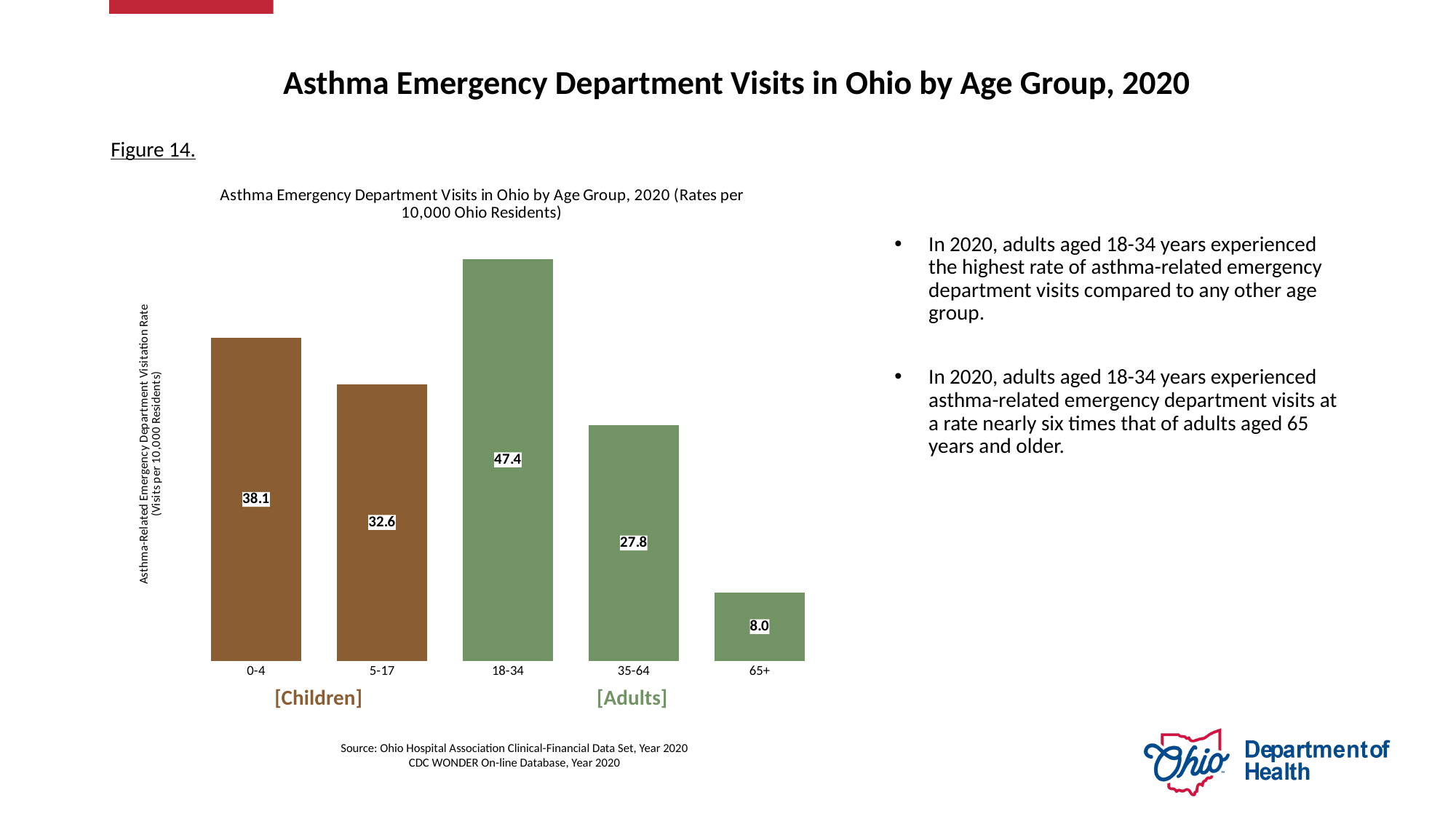

# Asthma Emergency Department Visits in Ohio by Age Group, 2020
Figure 14.

### Chart: Asthma Emergency Department Visits in Ohio by Age Group, 2020 (Rates per 10,000 Ohio Residents)

| Category |  |
|---|---|
| 0-4 | 38.08 |
| 5-17 | 32.64 |
| 18-34 | 47.44 |
| 35-64 | 27.78 |
| 65+ | 8.0 |

### Chart

| Category |
|---|
In 2020, adults aged 18-34 years experienced the highest rate of asthma-related emergency department visits compared to any other age group.

In 2020, adults aged 18-34 years experienced asthma-related emergency department visits at a rate nearly six times that of adults aged 65 years and older.
[Children] 		                      [Adults]
Source: Ohio Hospital Association Clinical-Financial Data Set, Year 2020
CDC WONDER On-line Database, Year 2020